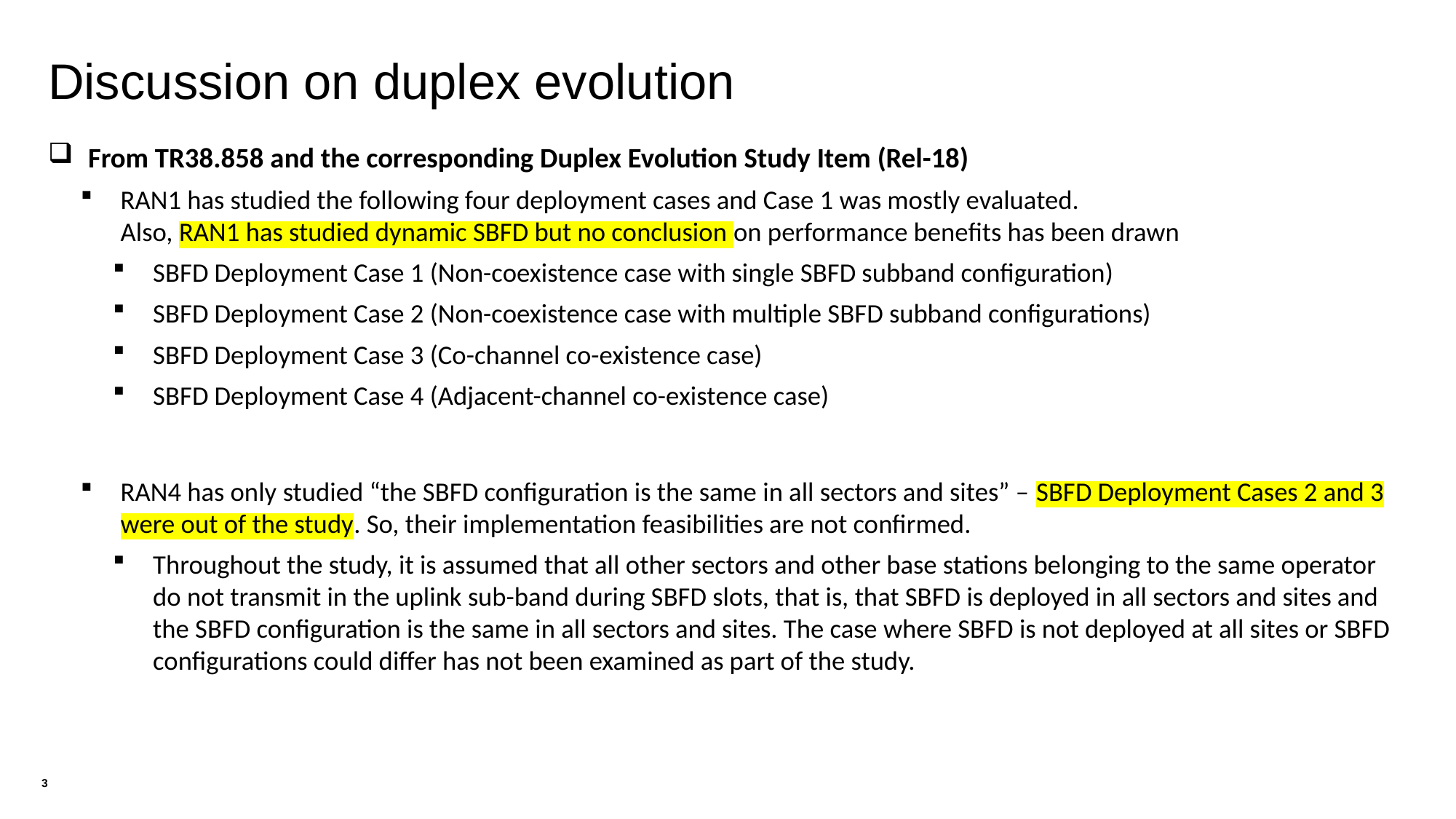

# Discussion on duplex evolution
From TR38.858 and the corresponding Duplex Evolution Study Item (Rel-18)
RAN1 has studied the following four deployment cases and Case 1 was mostly evaluated.
Also, RAN1 has studied dynamic SBFD but no conclusion on performance benefits has been drawn
SBFD Deployment Case 1 (Non-coexistence case with single SBFD subband configuration)
SBFD Deployment Case 2 (Non-coexistence case with multiple SBFD subband configurations)
SBFD Deployment Case 3 (Co-channel co-existence case)
SBFD Deployment Case 4 (Adjacent-channel co-existence case)

RAN4 has only studied “the SBFD configuration is the same in all sectors and sites” – SBFD Deployment Cases 2 and 3 were out of the study. So, their implementation feasibilities are not confirmed.
Throughout the study, it is assumed that all other sectors and other base stations belonging to the same operator do not transmit in the uplink sub-band during SBFD slots, that is, that SBFD is deployed in all sectors and sites and the SBFD configuration is the same in all sectors and sites. The case where SBFD is not deployed at all sites or SBFD configurations could differ has not been examined as part of the study.